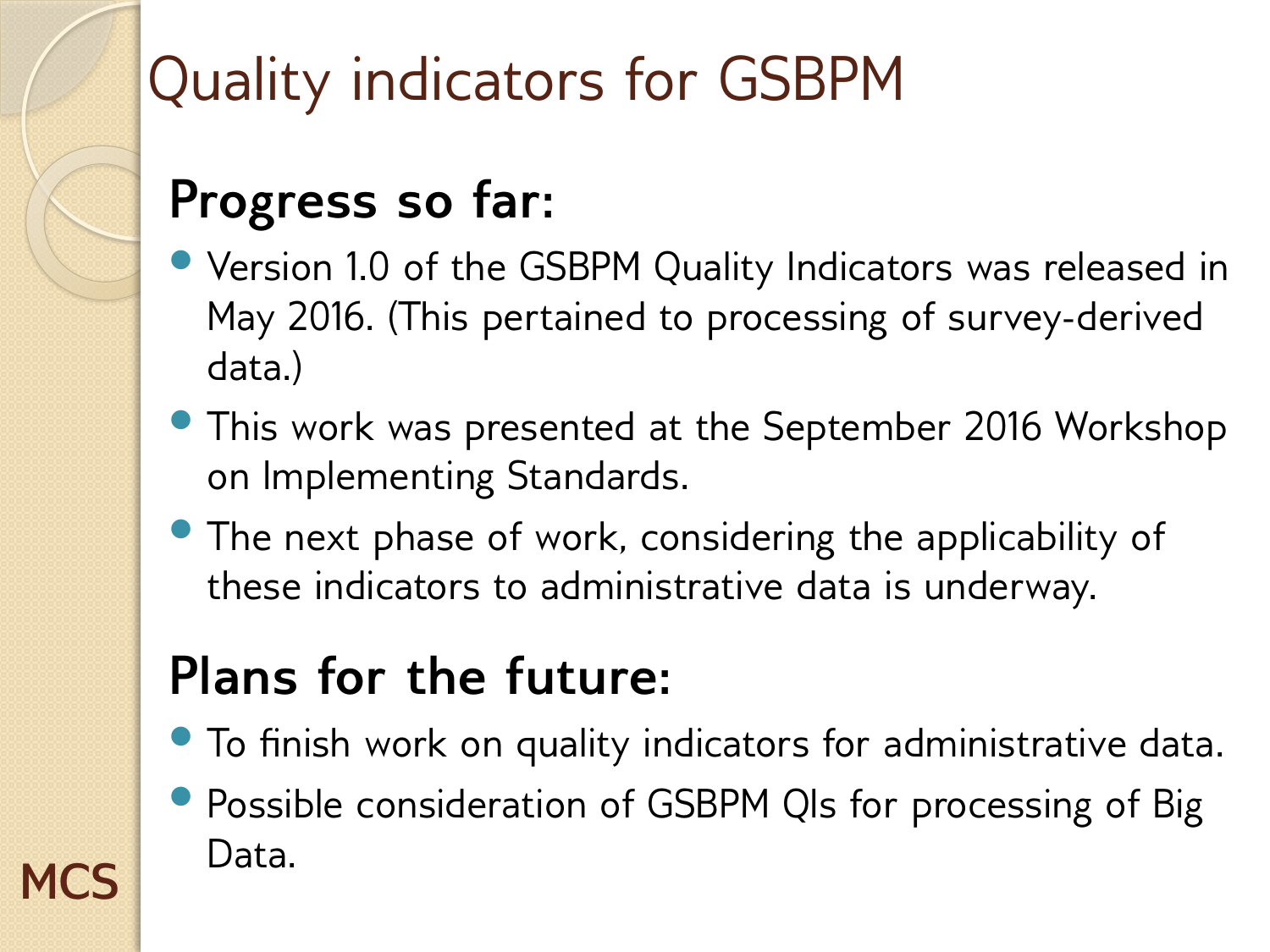

# Quality indicators for GSBPM
Progress so far:
Version 1.0 of the GSBPM Quality Indicators was released in May 2016. (This pertained to processing of survey-derived data.)
This work was presented at the September 2016 Workshop on Implementing Standards.
The next phase of work, considering the applicability of these indicators to administrative data is underway.
Plans for the future:
To finish work on quality indicators for administrative data.
Possible consideration of GSBPM QIs for processing of Big Data.
MCS